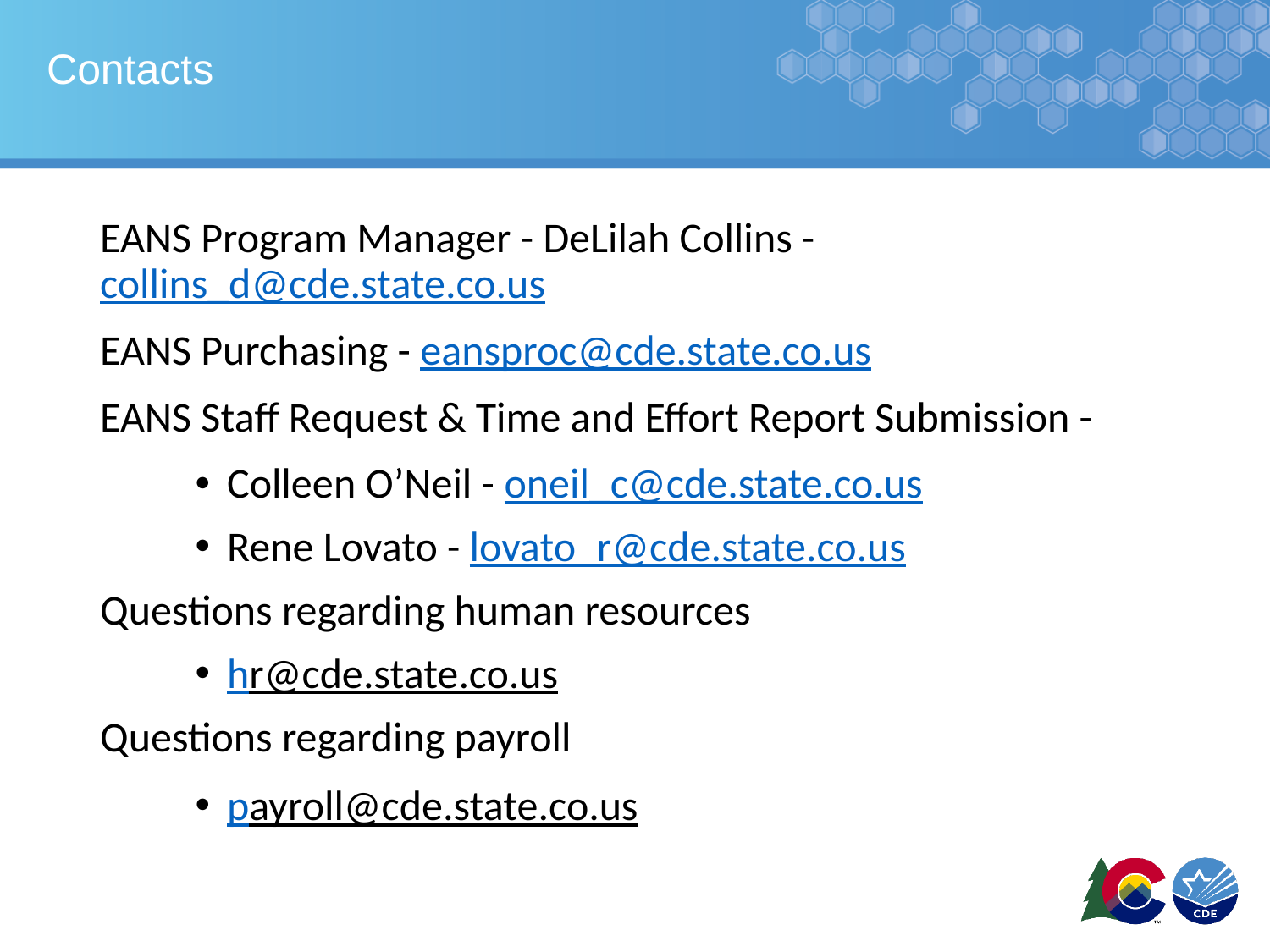

# Contacts
EANS Program Manager - DeLilah Collins - collins_d@cde.state.co.us
EANS Purchasing - eansproc@cde.state.co.us
EANS Staff Request & Time and Effort Report Submission -
Colleen O’Neil - oneil_c@cde.state.co.us
Rene Lovato - lovato_r@cde.state.co.us
Questions regarding human resources
hr@cde.state.co.us
Questions regarding payroll
payroll@cde.state.co.us